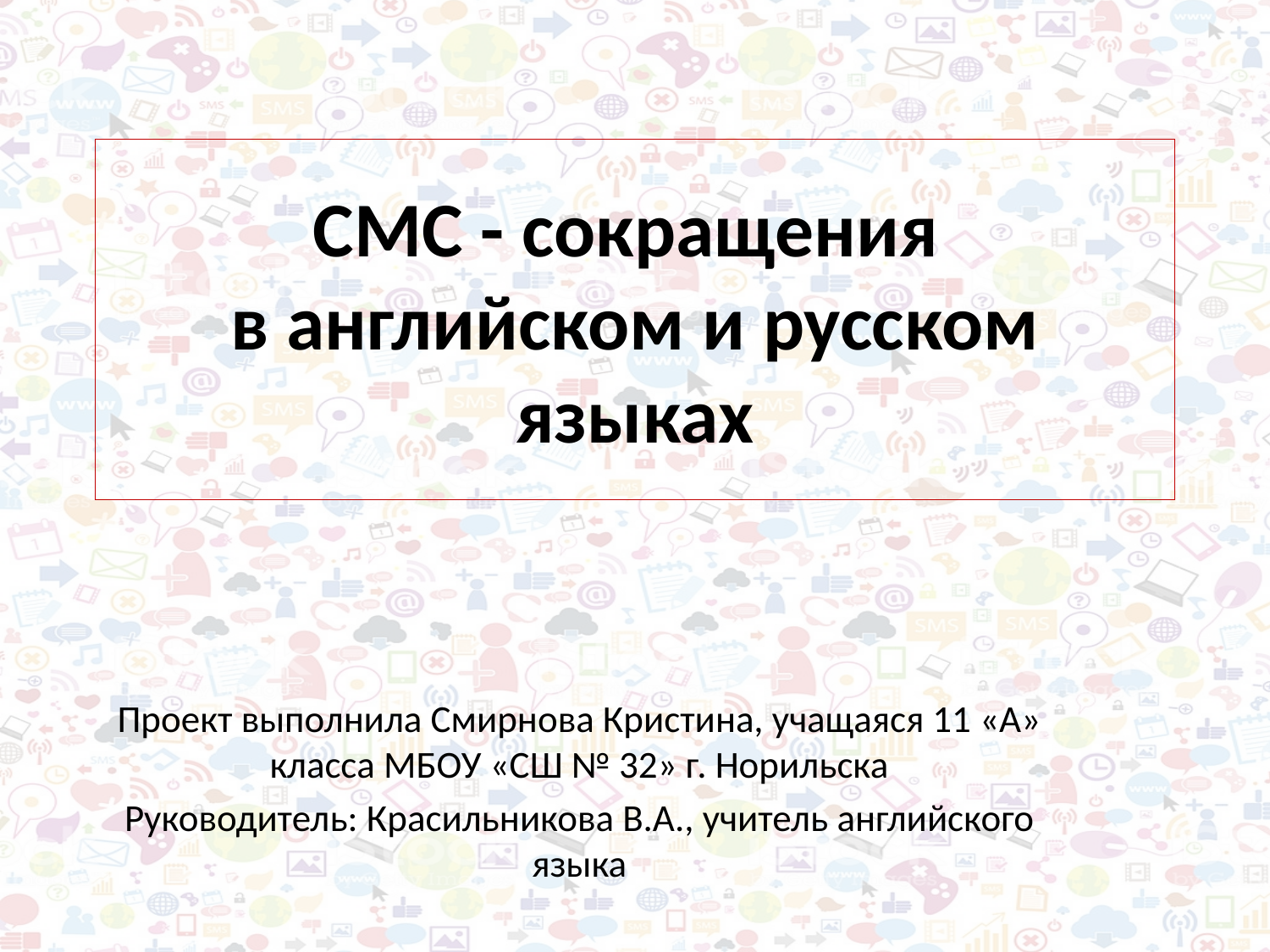

# СМС - сокращения в английском и русском языках

Проект выполнила Смирнова Кристина, учащаяся 11 «А» класса МБОУ «СШ № 32» г. Норильска
Руководитель: Красильникова В.А., учитель английского языка